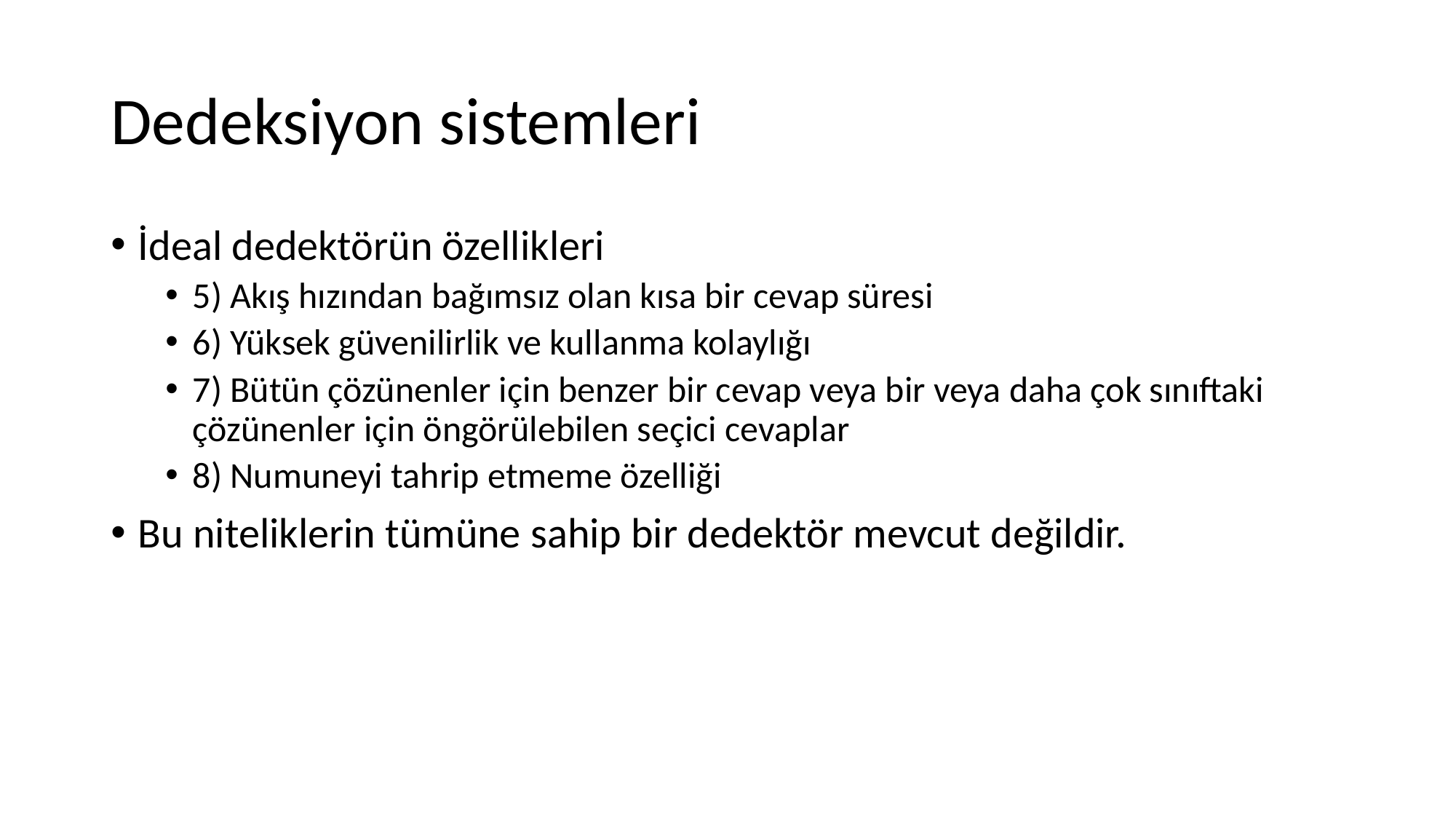

# Dedeksiyon sistemleri
İdeal dedektörün özellikleri
5) Akış hızından bağımsız olan kısa bir cevap süresi
6) Yüksek güvenilirlik ve kullanma kolaylığı
7) Bütün çözünenler için benzer bir cevap veya bir veya daha çok sınıftaki çözünenler için öngörülebilen seçici cevaplar
8) Numuneyi tahrip etmeme özelliği
Bu niteliklerin tümüne sahip bir dedektör mevcut değildir.